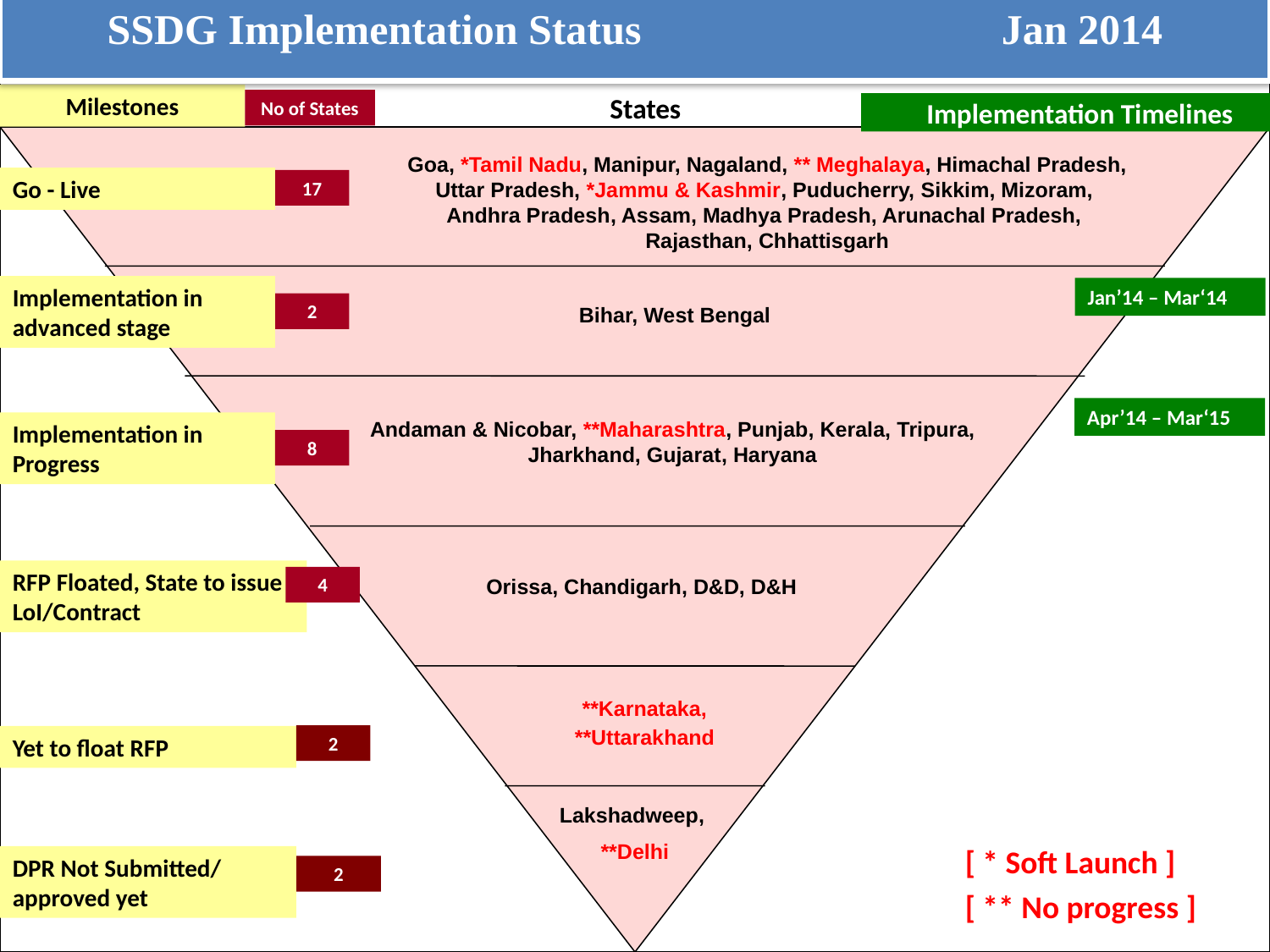

SSDG Implementation Status                                  Jan 2014

Milestones
States
Implementation Timelines

No of States

Goa, *Tamil Nadu, Manipur, Nagaland, ** Meghalaya, Himachal Pradesh,
Uttar Pradesh, *Jammu & Kashmir, Puducherry, Sikkim, Mizoram,
Andhra Pradesh, Assam, Madhya Pradesh, Arunachal Pradesh,
Rajasthan, Chhattisgarh

Go - Live
17

Implementation in advanced stage
Jan’14 – Mar‘14
2
Bihar, West Bengal

Apr’14 – Mar‘15
Andaman & Nicobar, **Maharashtra, Punjab, Kerala, Tripura, Jharkhand, Gujarat, Haryana
Implementation in Progress
8

RFP Floated, State to issue LoI/Contract
4
Orissa, Chandigarh, D&D, D&H

 **Karnataka,
**Uttarakhand

2
Yet to float RFP

Lakshadweep,
**Delhi
[ * Soft Launch ]
[ ** No progress ]
DPR Not Submitted/ approved yet
2